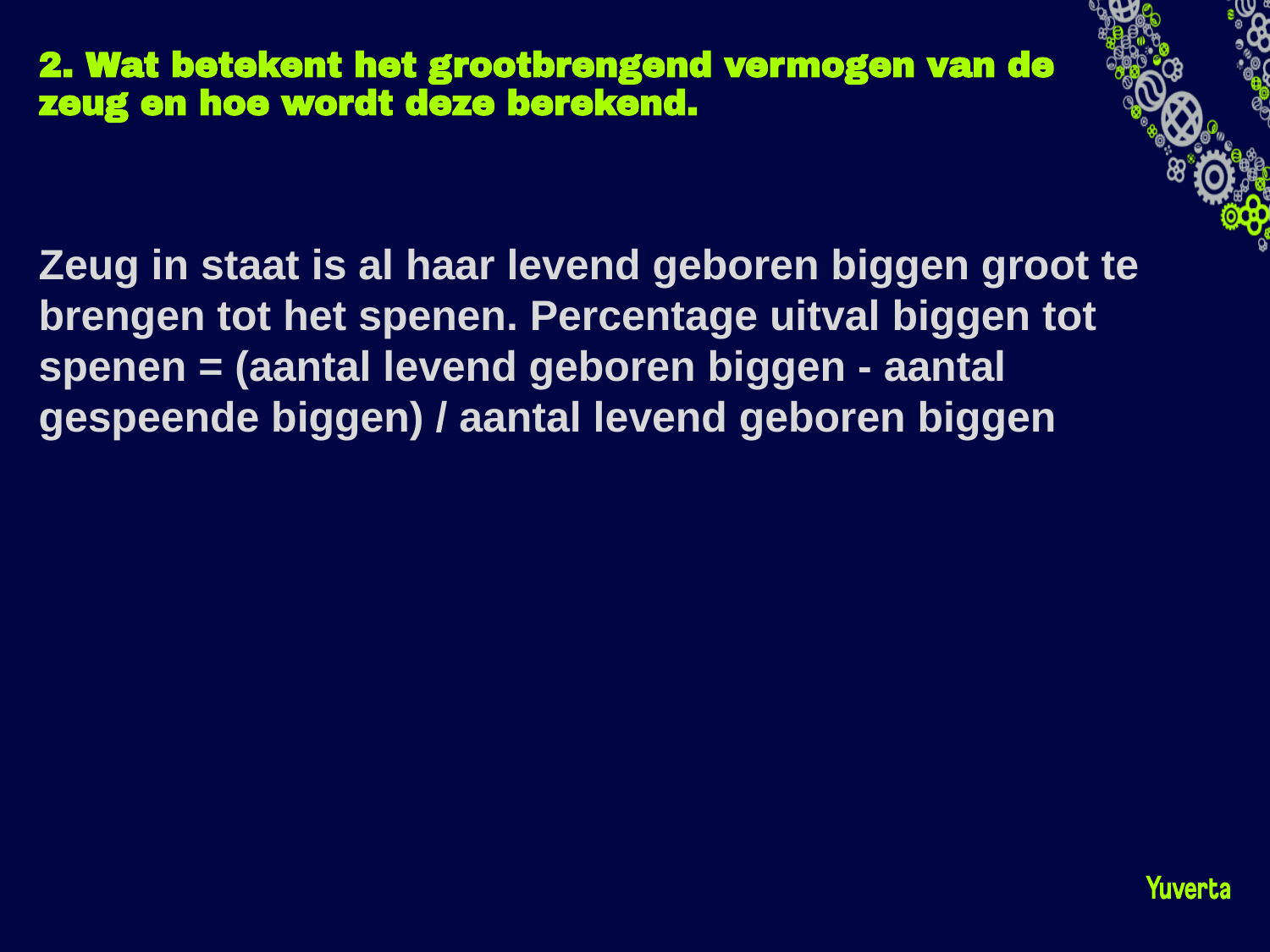

# 2. Wat betekent het grootbrengend vermogen van de zeug en hoe wordt deze berekend.
Zeug in staat is al haar levend geboren biggen groot te brengen tot het spenen. Percentage uitval biggen tot spenen = (aantal levend geboren biggen - aantal gespeende biggen) / aantal levend geboren biggen